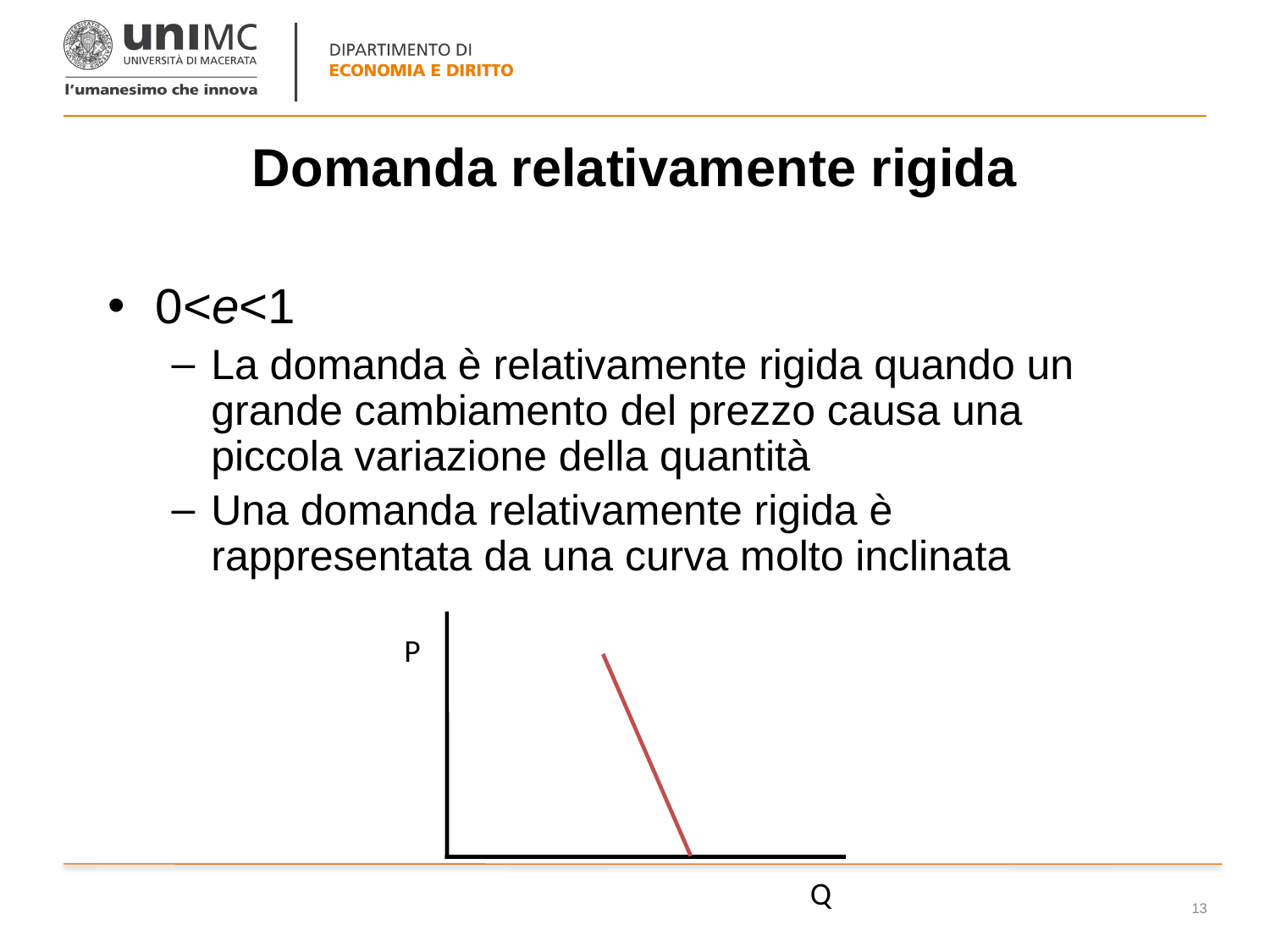

# Domanda relativamente rigida
0<e<1
La domanda è relativamente rigida quando un grande cambiamento del prezzo causa una piccola variazione della quantità
Una domanda relativamente rigida è rappresentata da una curva molto inclinata

P

Q
13